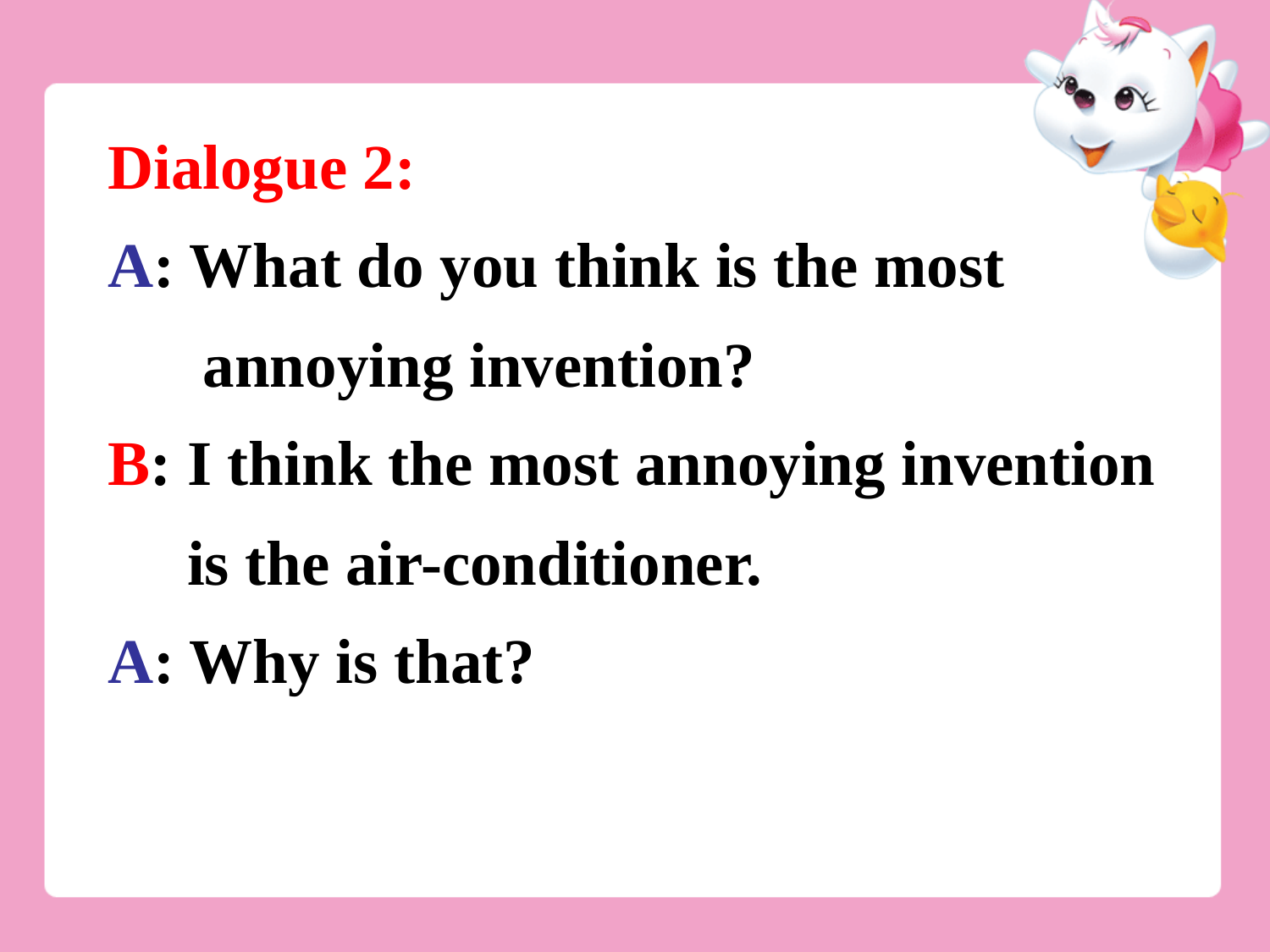

Dialogue 2:
A: What do you think is the most
      annoying invention?
B: I think the most annoying invention
     is the air-conditioner.
A: Why is that?